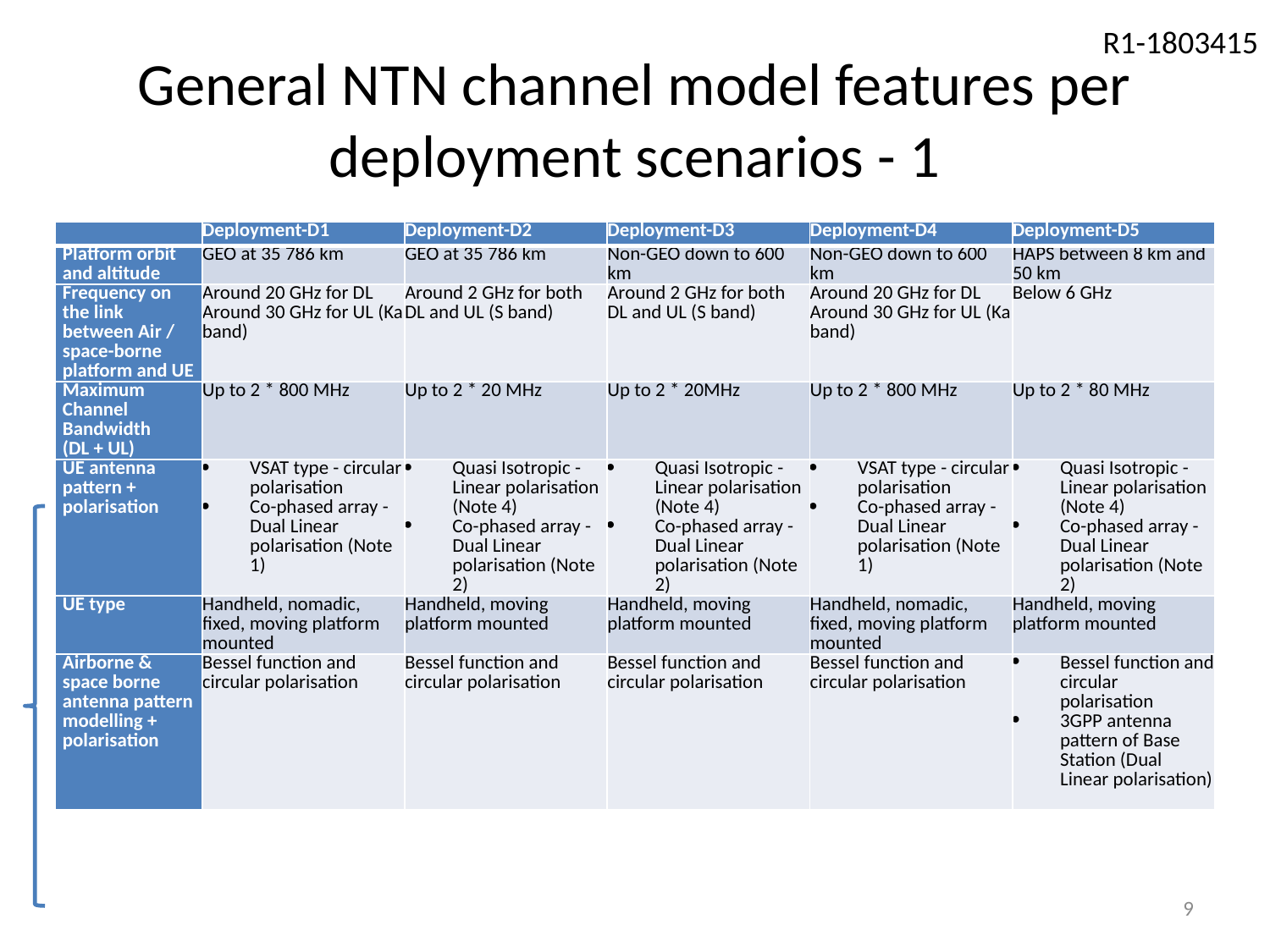

# General NTN channel model features per deployment scenarios - 1
|  | Deployment-D1 | Deployment-D2 | Deployment-D3 | Deployment-D4 | Deployment-D5 |
| --- | --- | --- | --- | --- | --- |
| Platform orbit and altitude | GEO at 35 786 km | GEO at 35 786 km | Non-GEO down to 600 km | Non-GEO down to 600 km | HAPS between 8 km and 50 km |
| Frequency on the link between Air / space-borne platform and UE | Around 20 GHz for DL Around 30 GHz for UL (Ka band) | Around 2 GHz for both DL and UL (S band) | Around 2 GHz for both DL and UL (S band) | Around 20 GHz for DL Around 30 GHz for UL (Ka band) | Below 6 GHz |
| Maximum Channel Bandwidth (DL + UL) | Up to 2 \* 800 MHz | Up to 2 \* 20 MHz | Up to 2 \* 20MHz | Up to 2 \* 800 MHz | Up to 2 \* 80 MHz |
| UE antenna pattern + polarisation | VSAT type - circular polarisation Co-phased array - Dual Linear polarisation (Note 1) | Quasi Isotropic - Linear polarisation (Note 4) Co-phased array - Dual Linear polarisation (Note 2) | Quasi Isotropic - Linear polarisation (Note 4) Co-phased array - Dual Linear polarisation (Note 2) | VSAT type - circular polarisation Co-phased array - Dual Linear polarisation (Note 1) | Quasi Isotropic - Linear polarisation (Note 4) Co-phased array - Dual Linear polarisation (Note 2) |
| UE type | Handheld, nomadic, fixed, moving platform mounted | Handheld, moving platform mounted | Handheld, moving platform mounted | Handheld, nomadic, fixed, moving platform mounted | Handheld, moving platform mounted |
| Airborne & space borne antenna pattern modelling + polarisation | Bessel function and circular polarisation | Bessel function and circular polarisation | Bessel function and circular polarisation | Bessel function and circular polarisation | Bessel function and circular polarisation 3GPP antenna pattern of Base Station (Dual Linear polarisation) |

9